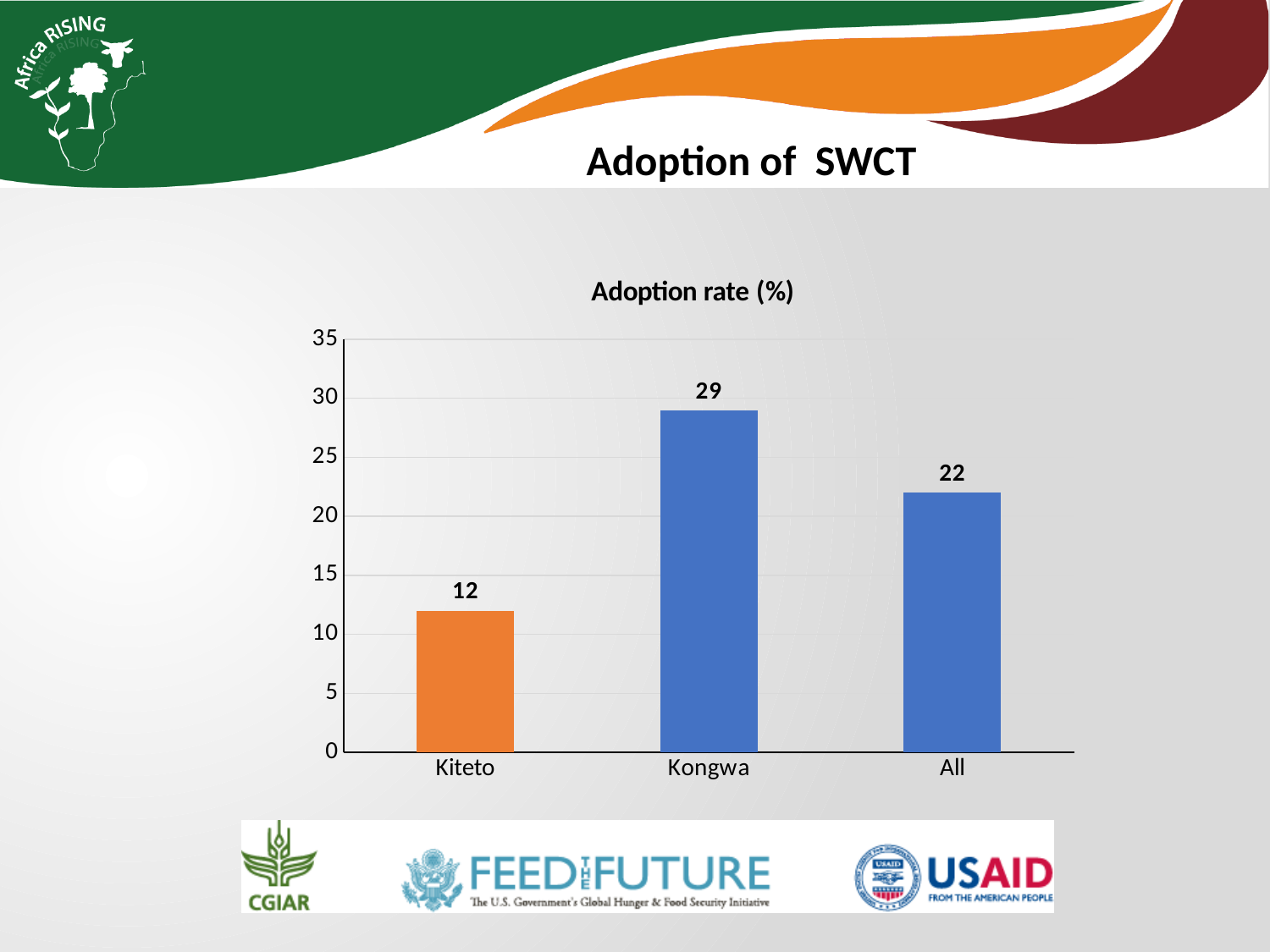

Adoption of  SWCT

### Chart:

| Category | Adoption rate (%) |
|---|---|
| Kiteto | 12.0 |
| Kongwa | 29.0 |
| All | 22.0 |